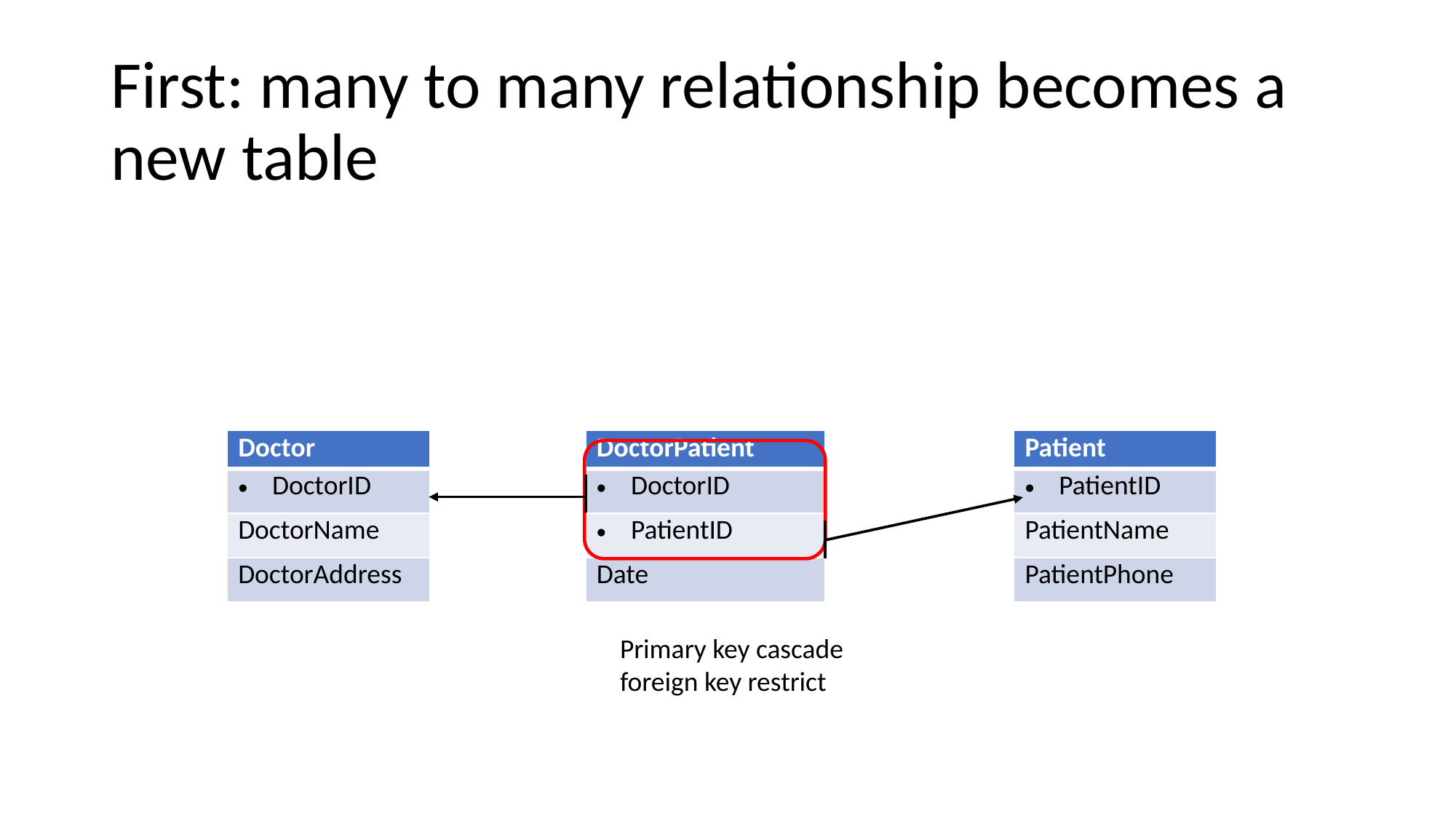

# First: many to many relationship becomes a new table
| Doctor |
| --- |
| DoctorID |
| DoctorName |
| DoctorAddress |
| DoctorPatient |
| --- |
| DoctorID |
| PatientID |
| Date |
| Patient |
| --- |
| PatientID |
| PatientName |
| PatientPhone |

Primary key cascade
foreign key restrict